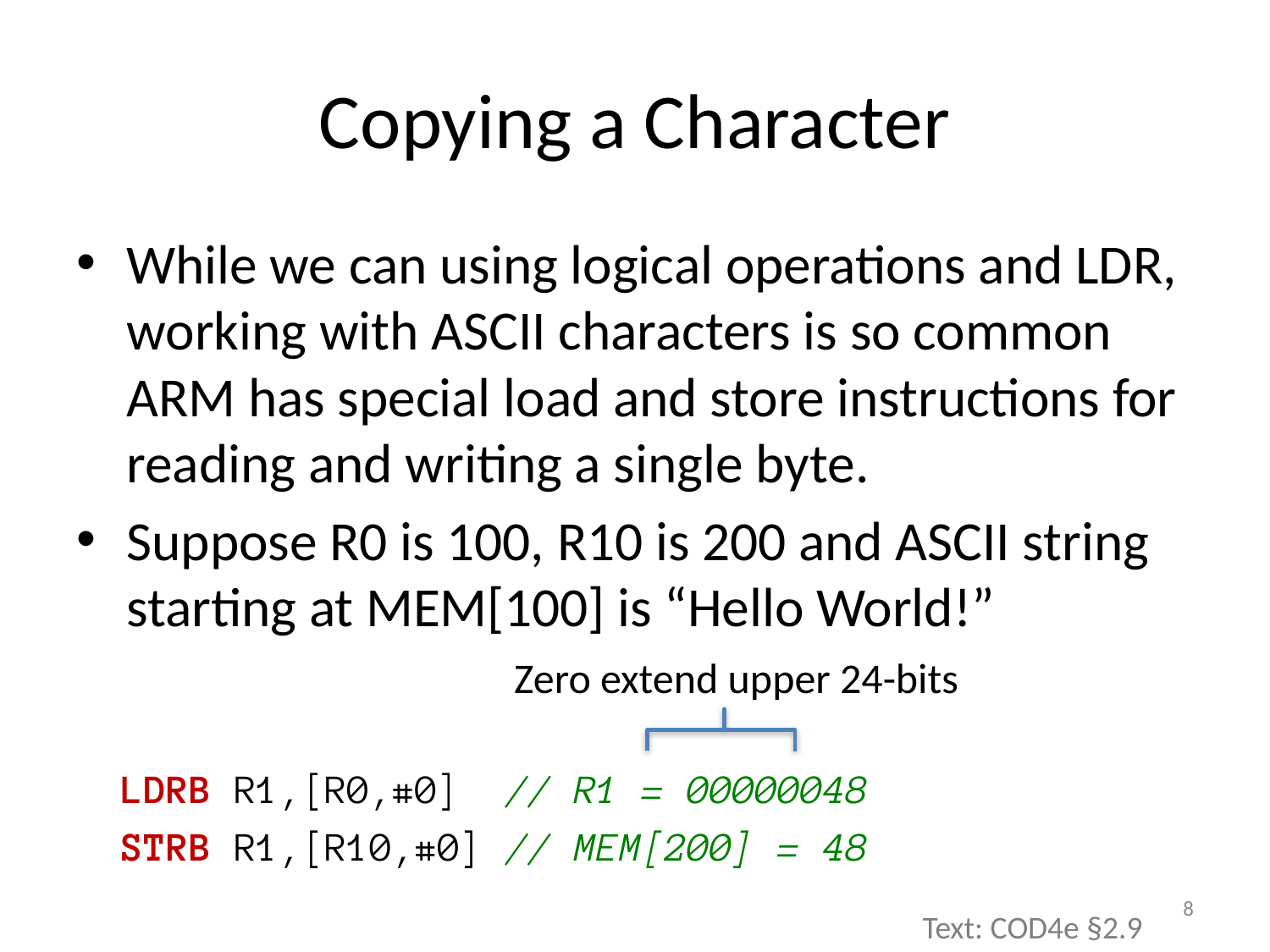

# Copying a Character
While we can using logical operations and LDR, working with ASCII characters is so common ARM has special load and store instructions for reading and writing a single byte.
Suppose R0 is 100, R10 is 200 and ASCII string starting at MEM[100] is “Hello World!”

  LDRB R1,[R0,#0]  // R1 = 00000048
  STRB R1,[R10,#0] // MEM[200] = 48
Zero extend upper 24-bits

8
Text: COD4e §2.9